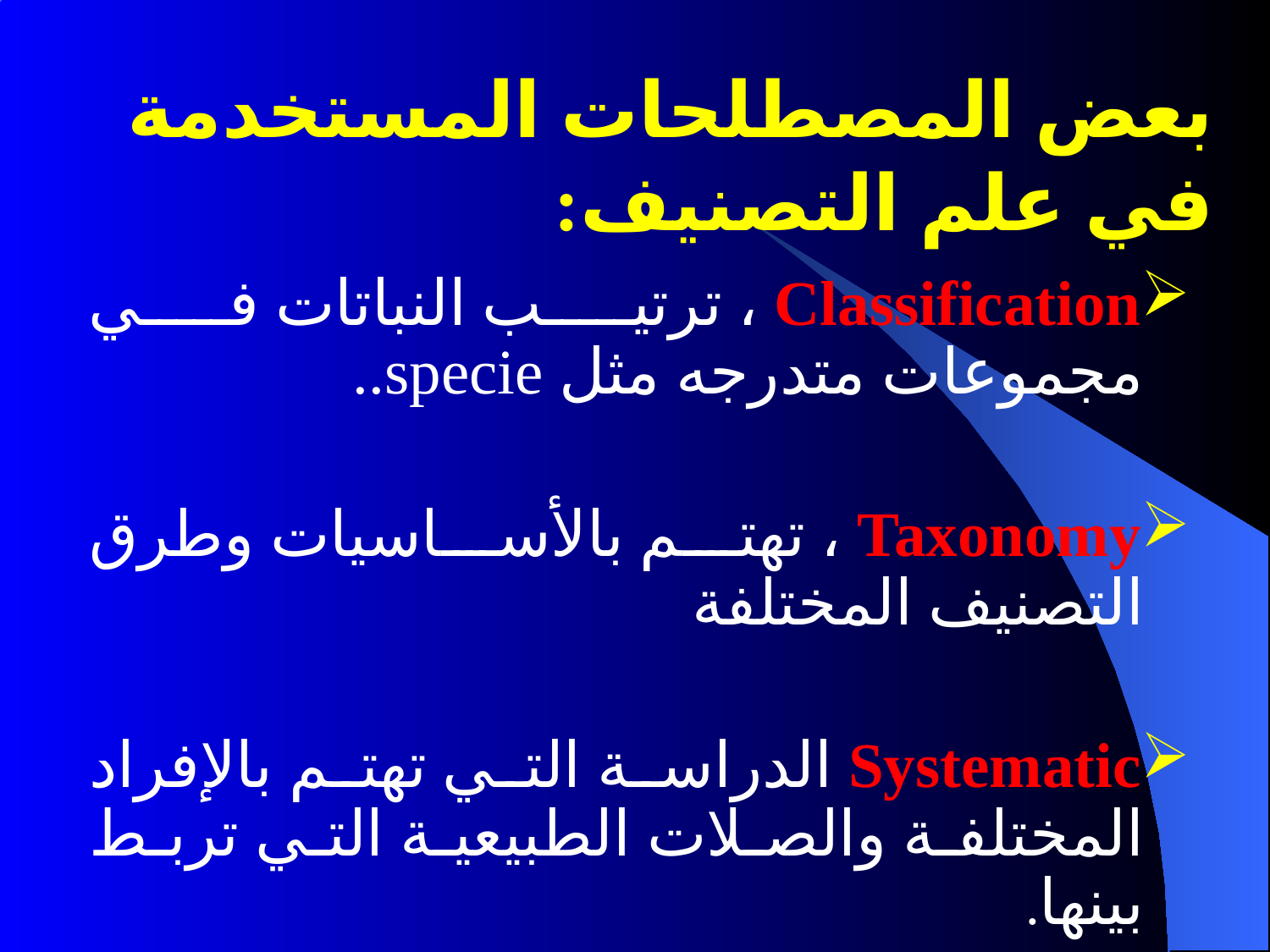

# بعض المصطلحات المستخدمة في علم التصنيف:
Classification ، ترتيب النباتات في مجموعات متدرجه مثل specie..

Taxonomy ، تهتم بالأساسيات وطرق التصنيف المختلفة

Systematic الدراسة التي تهتم بالإفراد المختلفة والصلات الطبيعية التي تربط بينها.